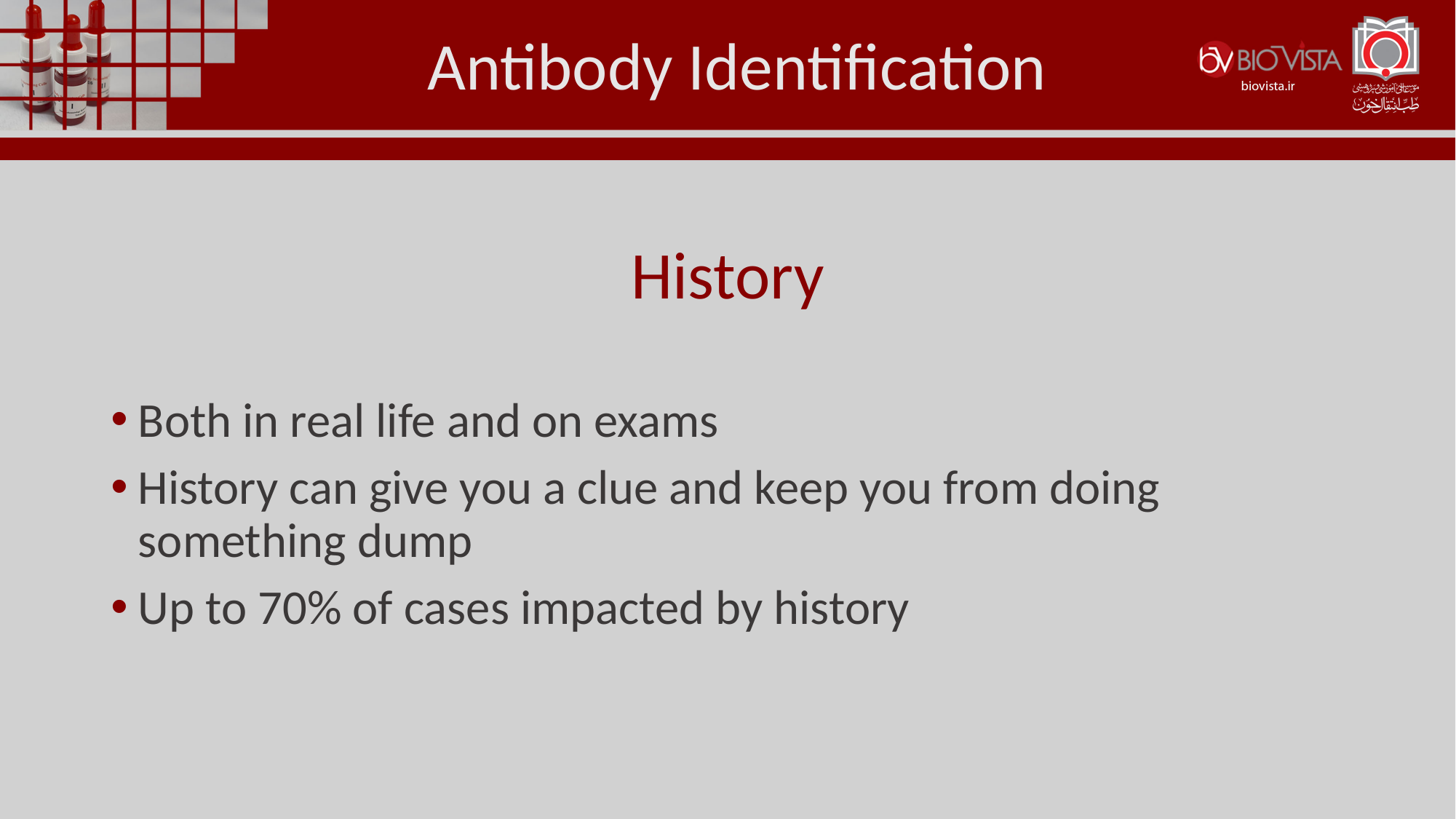

Antibody Identification
History
Both in real life and on exams
History can give you a clue and keep you from doing something dump
Up to 70% of cases impacted by history